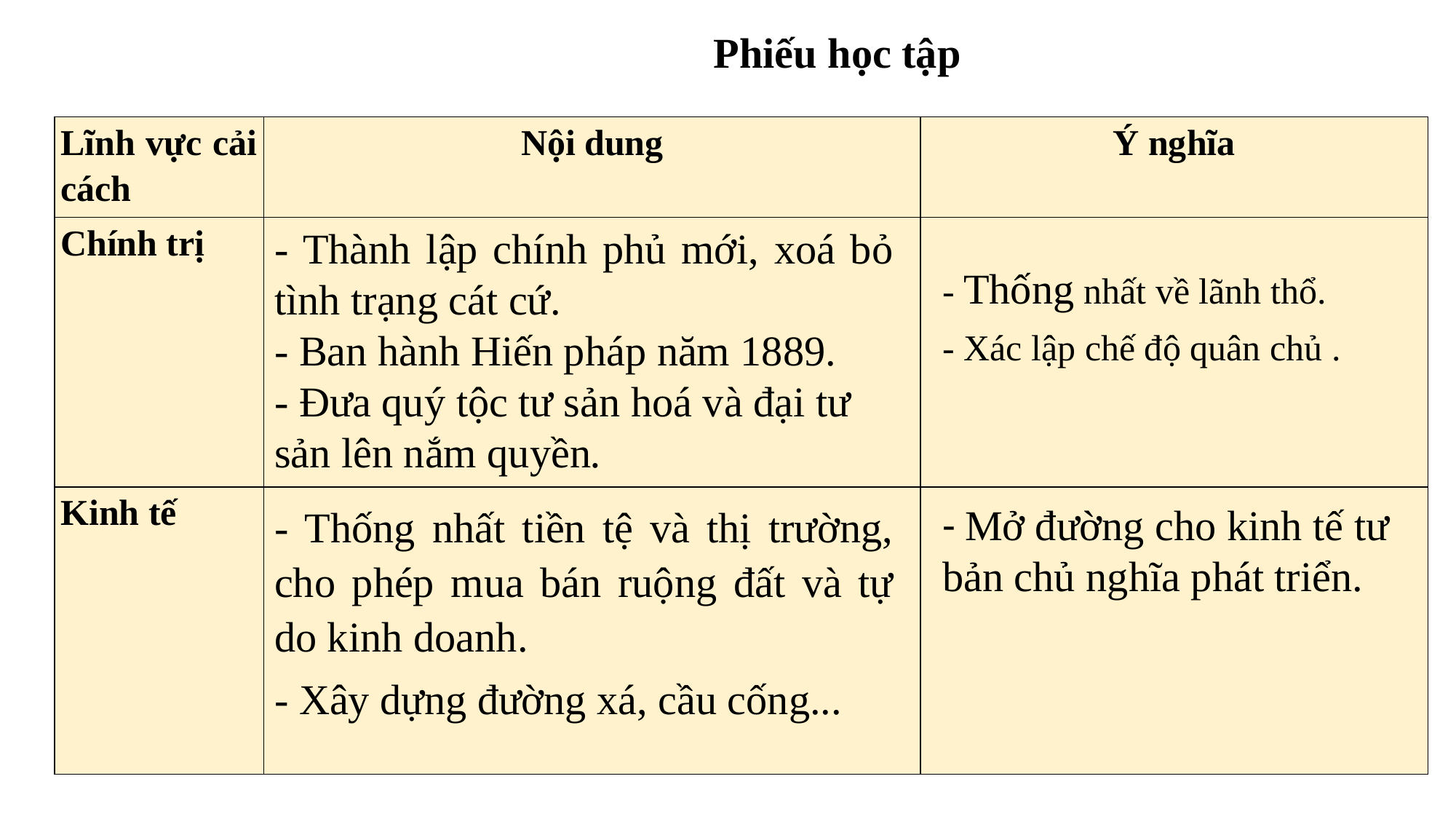

Phiếu học tập
| Lĩnh vực cải cách | Nội dung | Ý nghĩa |
| --- | --- | --- |
| Chính trị |  |  |
| Kinh tế |  |  |
- Thành lập chính phủ mới, xoá bỏ tình trạng cát cứ.
- Ban hành Hiến pháp năm 1889.
- Đưa quý tộc tư sản hoá và đại tư sản lên nắm quyền.
- Thống nhất về lãnh thổ.
- Xác lập chế độ quân chủ .
- Thống nhất tiền tệ và thị trường, cho phép mua bán ruộng đất và tự do kinh doanh.
- Xây dựng đường xá, cầu cống...
- Mở đường cho kinh tế tư bản chủ nghĩa phát triển.